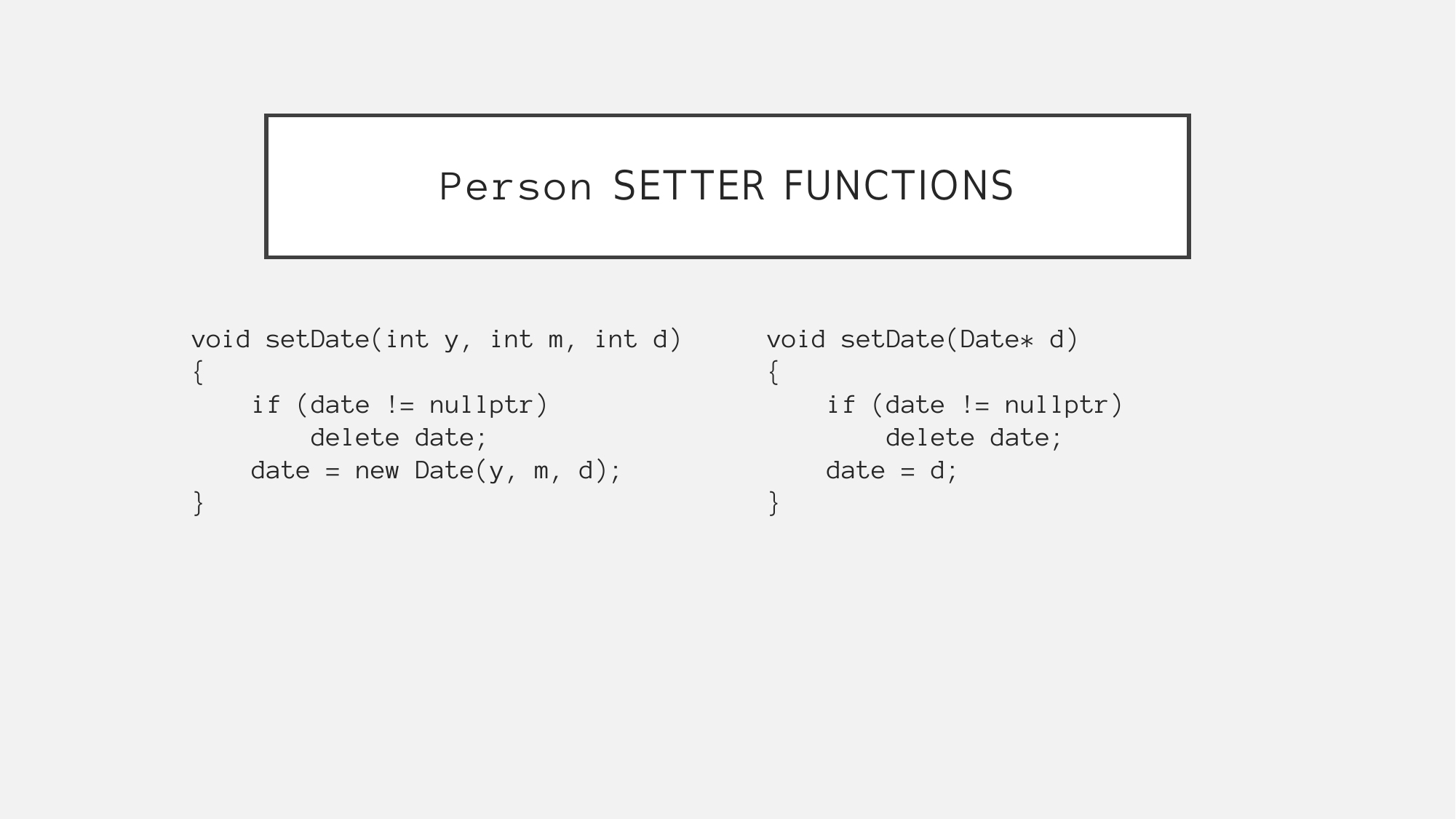

# Person setter functions
void setDate(int y, int m, int d)
{
    if (date != nullptr)
        delete date;
    date = new Date(y, m, d);
}
void setDate(Date* d)
{
    if (date != nullptr)
        delete date;
    date = d;
}